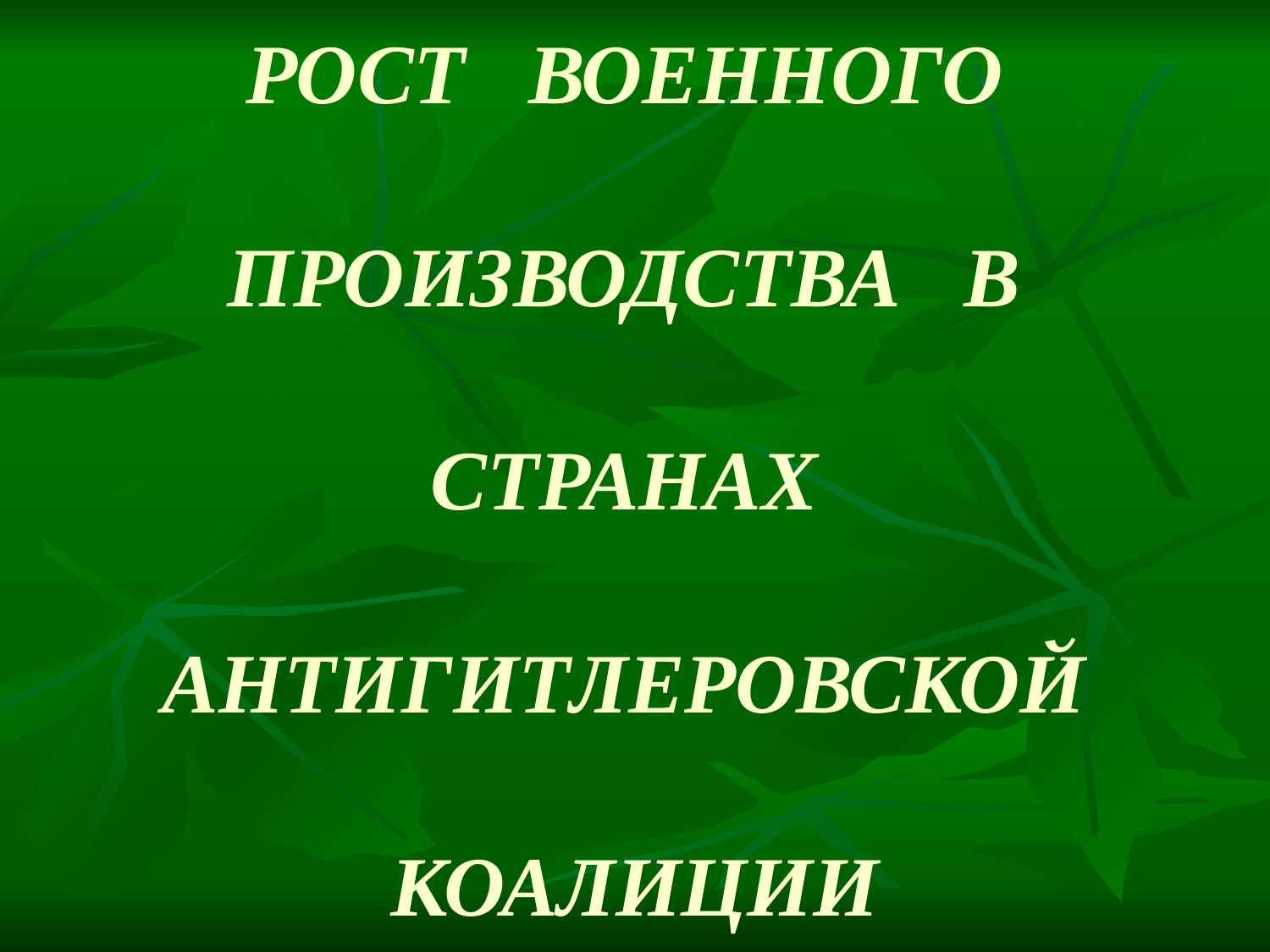

# РОСТ   ВОЕННОГО ПРОИЗВОДСТВА   В СТРАНАХ АНТИГИТЛЕРОВСКОЙ КОАЛИЦИИ